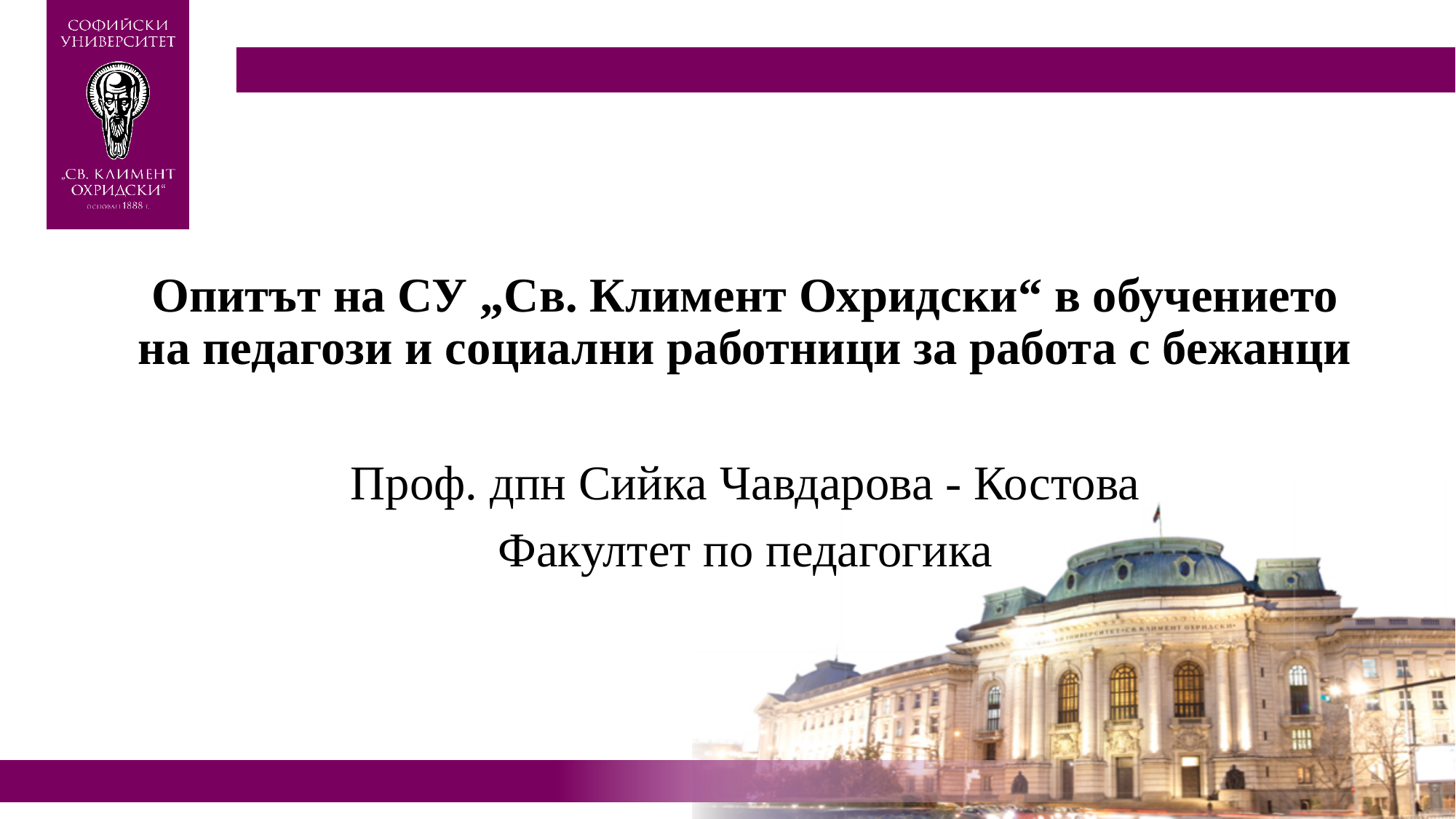

Опитът на СУ „Св. Климент Охридски“ в обучението на педагози и социални работници за работа с бежанци

Проф. дпн Сийка Чавдарова - Костова
Факултет по педагогика
#